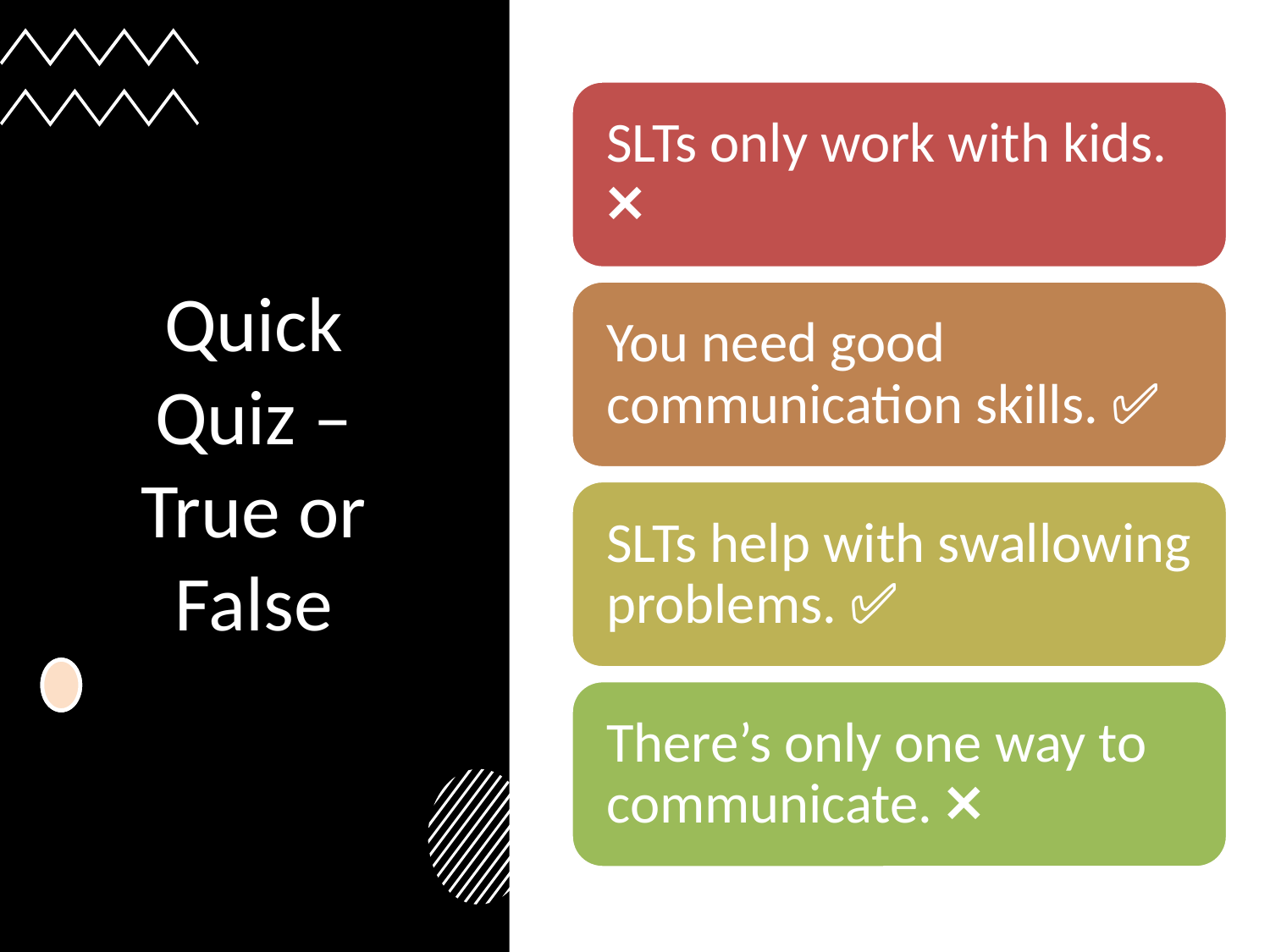

SLTs only work with kids. ❌
You need good communication skills. ✅
SLTs help with swallowing problems. ✅
There’s only one way to communicate. ❌
# Quick Quiz – True or False